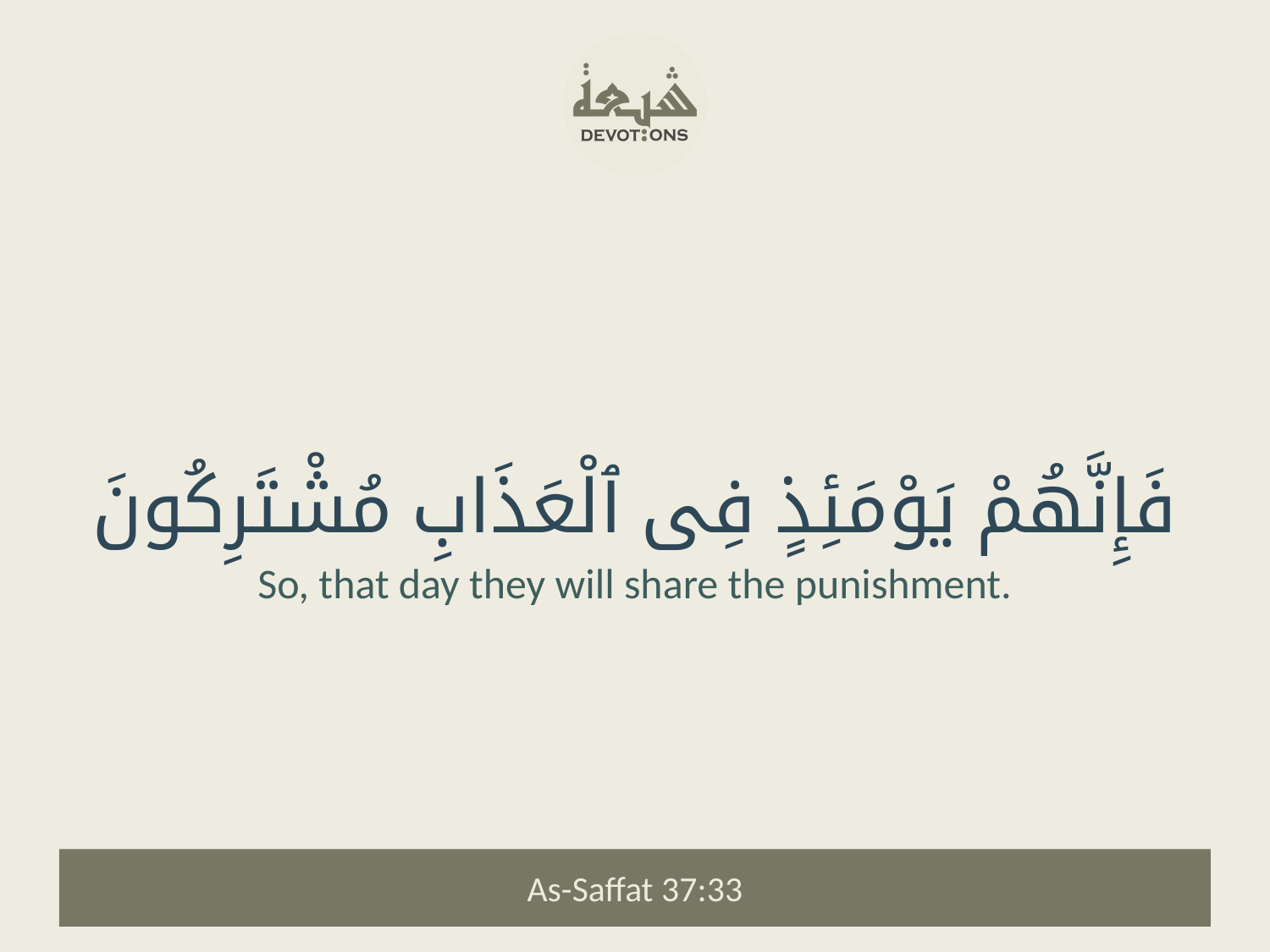

فَإِنَّهُمْ يَوْمَئِذٍ فِى ٱلْعَذَابِ مُشْتَرِكُونَ
So, that day they will share the punishment.
As-Saffat 37:33